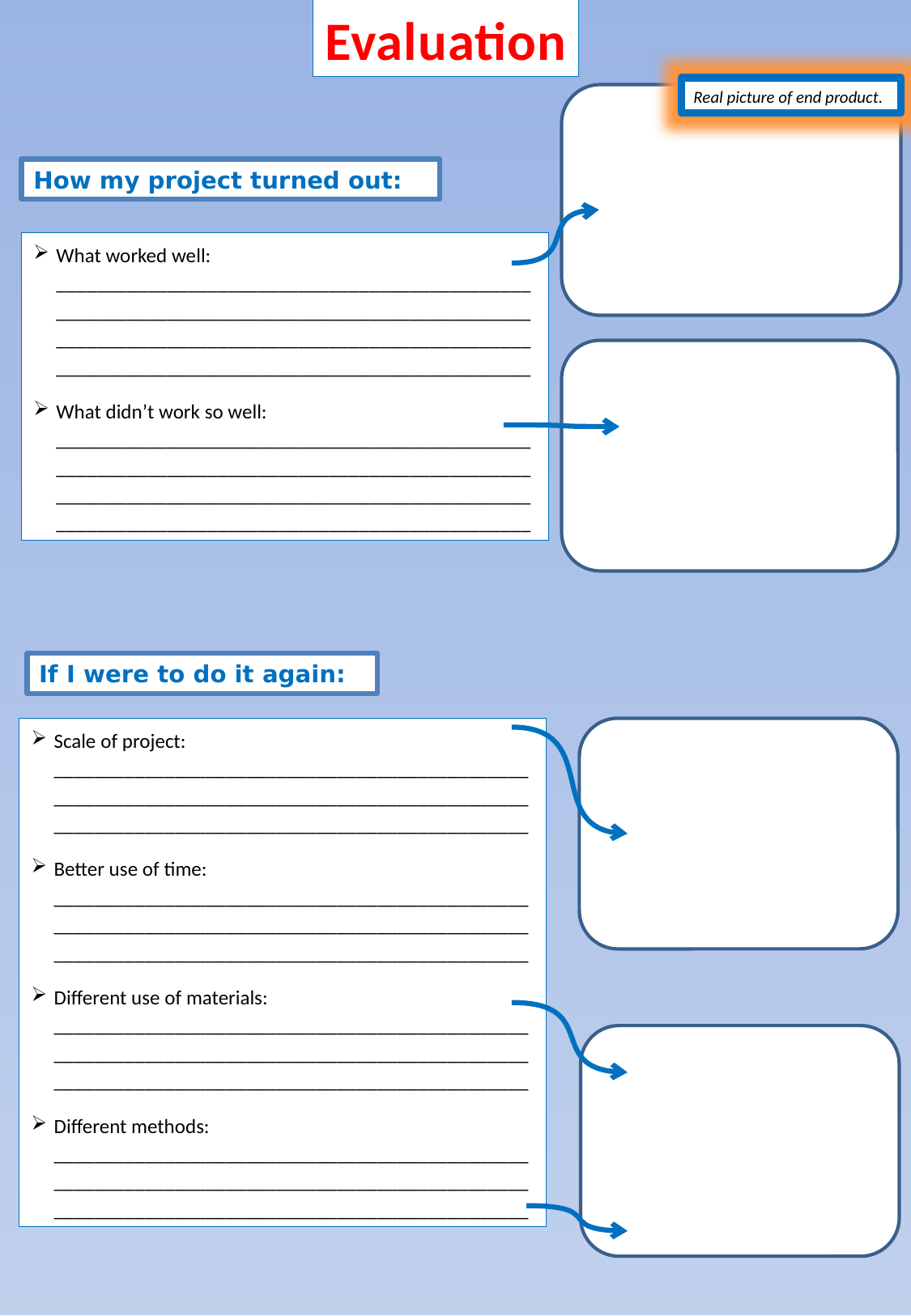

Evaluation
Real picture of end product.

How my project turned out:
What worked well:  ____________________________________________________________________________________________________________________________________________________________________________________________
What didn’t work so well:  ____________________________________________________________________________________________________________________________________________________________________________________________

If I were to do it again:
Scale of project:  _____________________________________________________________________________________________________________________________________________
Better use of time:  _____________________________________________________________________________________________________________________________________________
Different use of materials:  _____________________________________________________________________________________________________________________________________________
Different methods:  _____________________________________________________________________________________________________________________________________________